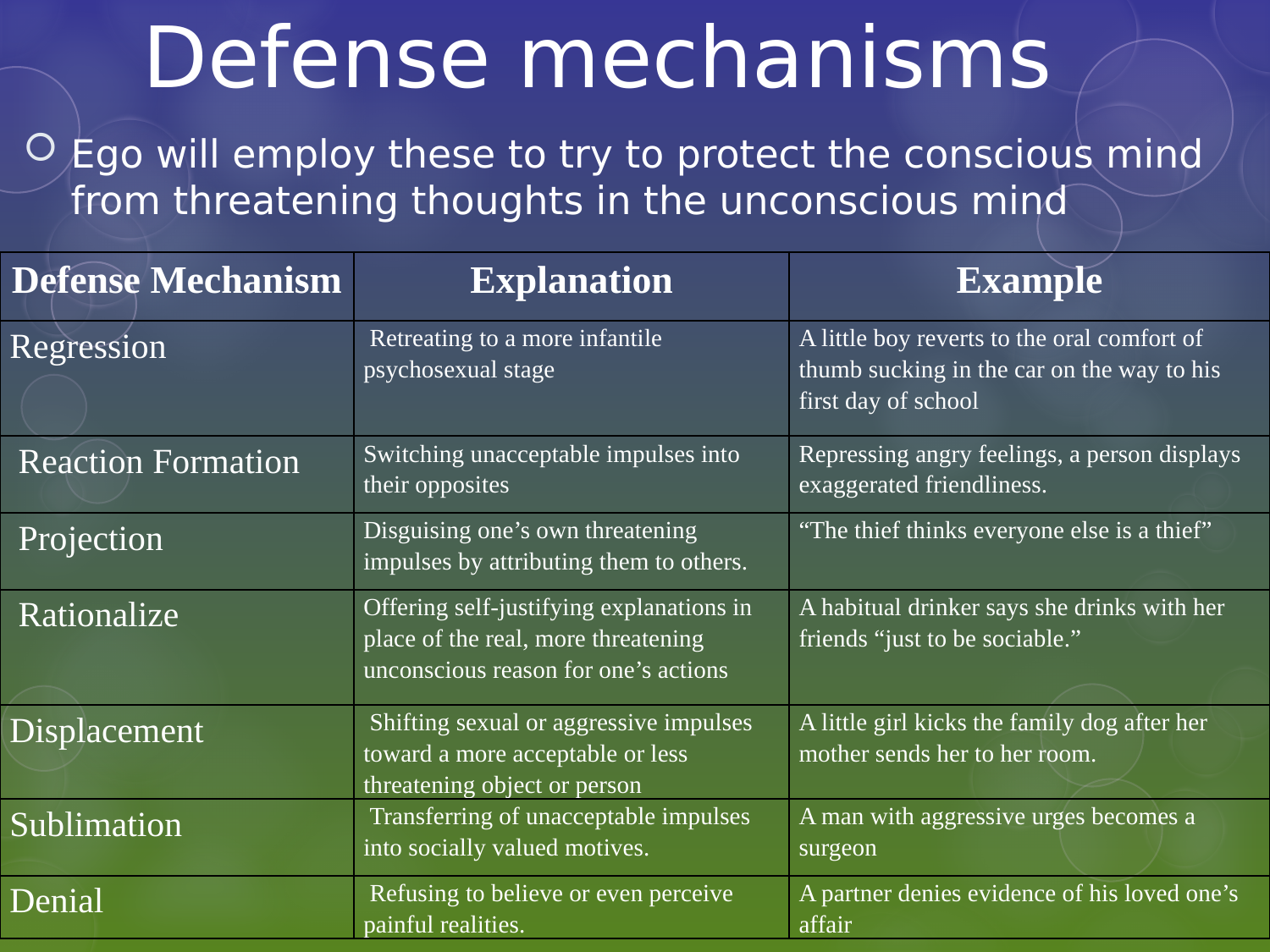

Ego will employ these to try to protect the conscious mind from threatening thoughts in the unconscious mind
# Defense mechanisms
| Defense Mechanism | Explanation | Example |
| --- | --- | --- |
| Regression | Retreating to a more infantile psychosexual stage | A little boy reverts to the oral comfort of thumb sucking in the car on the way to his first day of school |
| Reaction Formation | Switching unacceptable impulses into their opposites | Repressing angry feelings, a person displays exaggerated friendliness. |
| Projection | Disguising one’s own threatening impulses by attributing them to others. | “The thief thinks everyone else is a thief” |
| Rationalize | Offering self-justifying explanations in place of the real, more threatening unconscious reason for one’s actions | A habitual drinker says she drinks with her friends “just to be sociable.” |
| Displacement | Shifting sexual or aggressive impulses toward a more acceptable or less threatening object or person | A little girl kicks the family dog after her mother sends her to her room. |
| Sublimation | Transferring of unacceptable impulses into socially valued motives. | A man with aggressive urges becomes a surgeon |
| Denial | Refusing to believe or even perceive painful realities. | A partner denies evidence of his loved one’s affair |